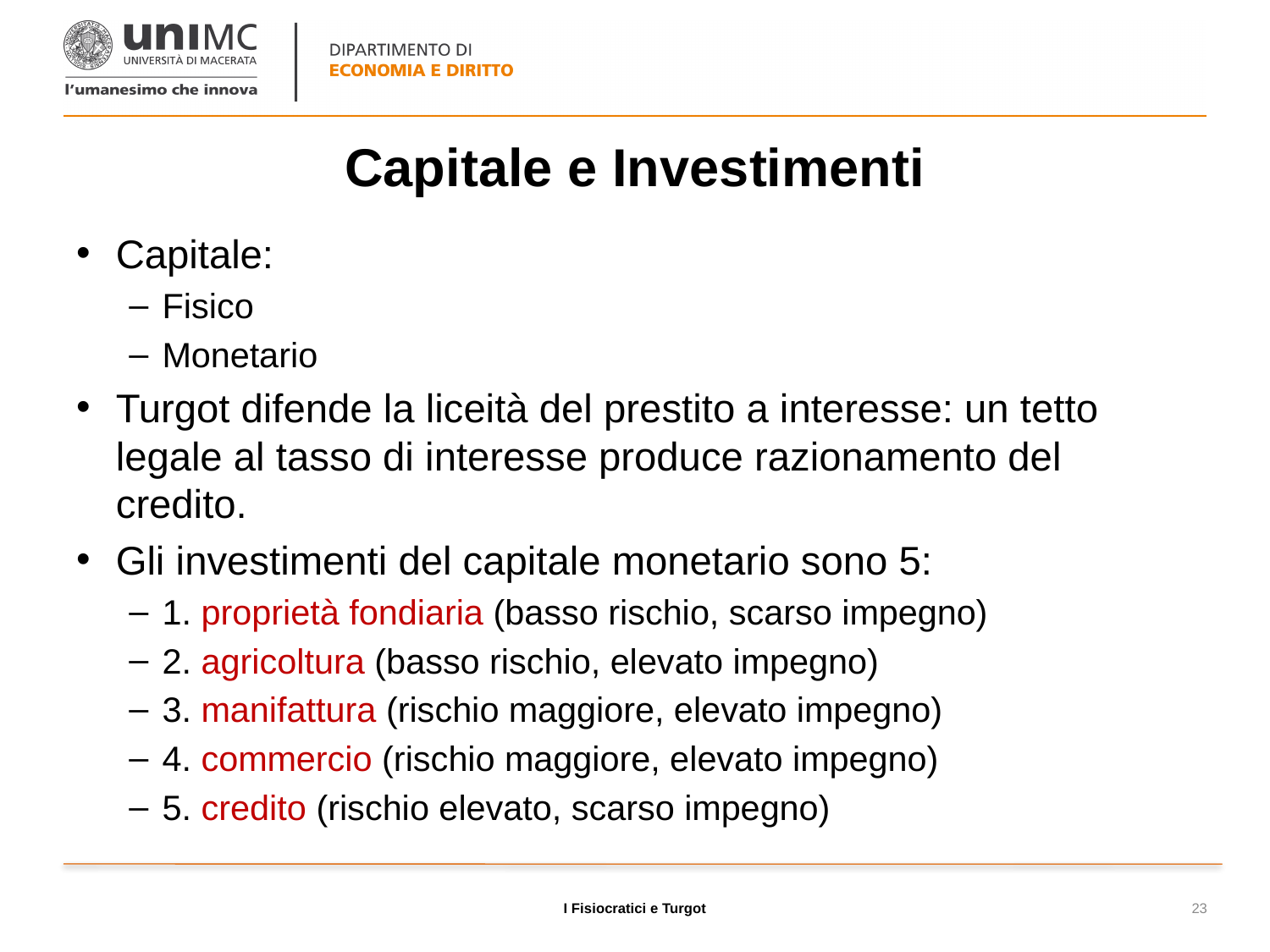

# Capitale e Investimenti
Capitale:
Fisico
Monetario
Turgot difende la liceità del prestito a interesse: un tetto legale al tasso di interesse produce razionamento del credito.
Gli investimenti del capitale monetario sono 5:
1. proprietà fondiaria (basso rischio, scarso impegno)
2. agricoltura (basso rischio, elevato impegno)
3. manifattura (rischio maggiore, elevato impegno)
4. commercio (rischio maggiore, elevato impegno)
5. credito (rischio elevato, scarso impegno)

I Fisiocratici e Turgot
23